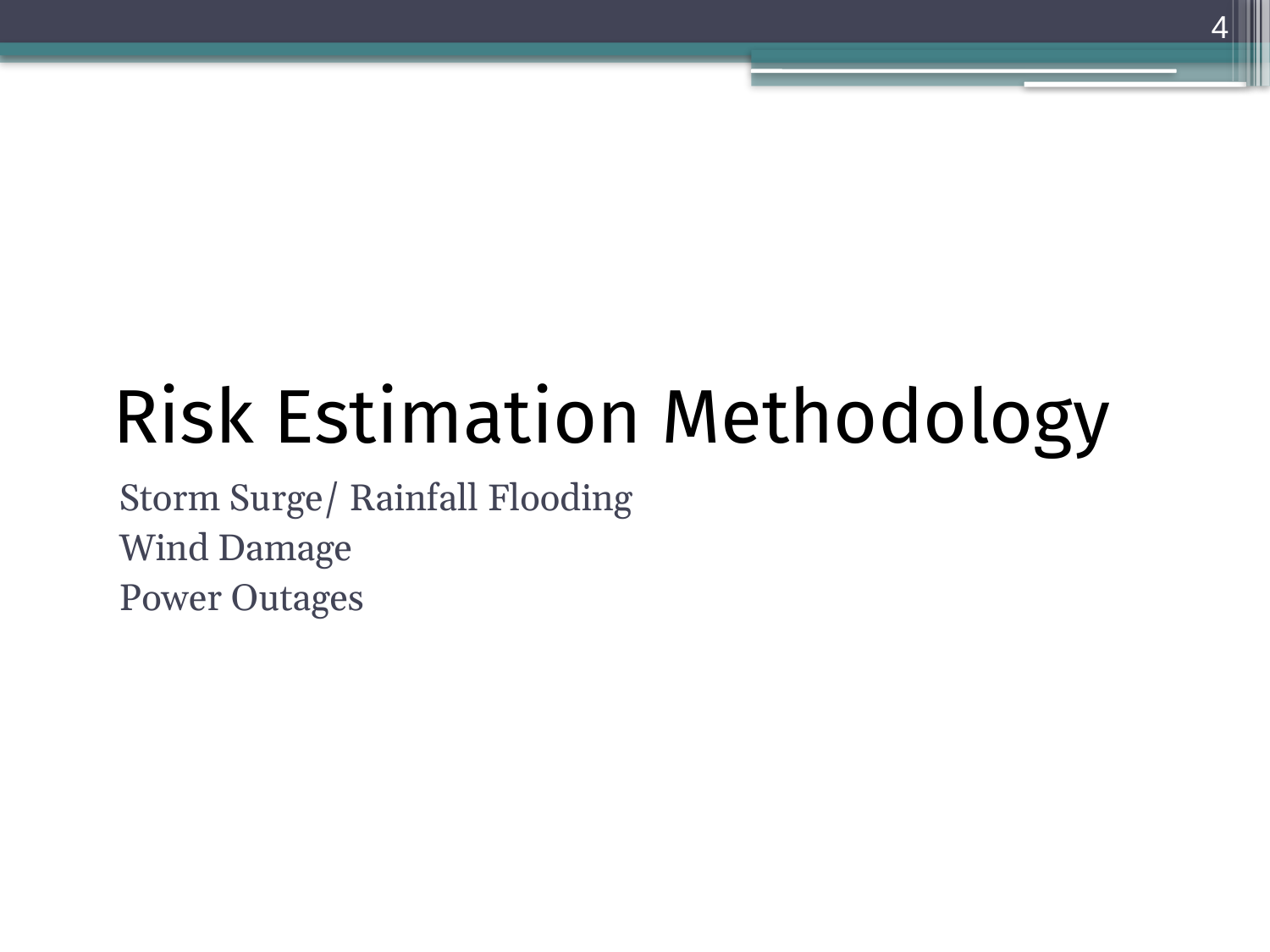

4
# Risk Estimation Methodology
Storm Surge/ Rainfall Flooding
Wind Damage
Power Outages